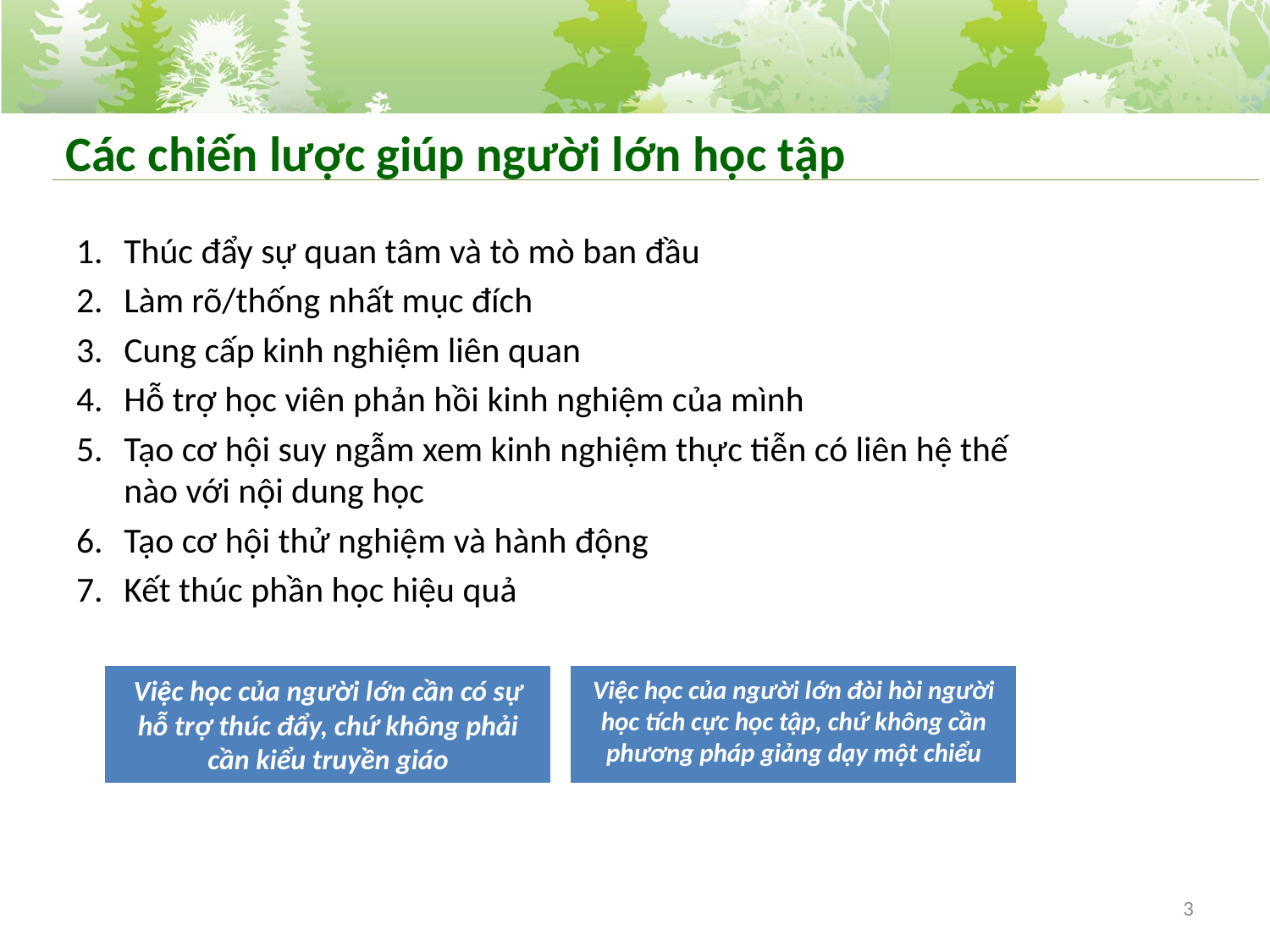

# Các chiến lược giúp người lớn học tập
Thúc đẩy sự quan tâm và tò mò ban đầu
Làm rõ/thống nhất mục đích
Cung cấp kinh nghiệm liên quan
Hỗ trợ học viên phản hồi kinh nghiệm của mình
Tạo cơ hội suy ngẫm xem kinh nghiệm thực tiễn có liên hệ thế nào với nội dung học
Tạo cơ hội thử nghiệm và hành động
Kết thúc phần học hiệu quả
Việc học của người lớn cần có sự hỗ trợ thúc đẩy, chứ không phải cần kiểu truyền giáo
Việc học của người lớn đòi hòi người học tích cực học tập, chứ không cần phương pháp giảng dạy một chiểu
3